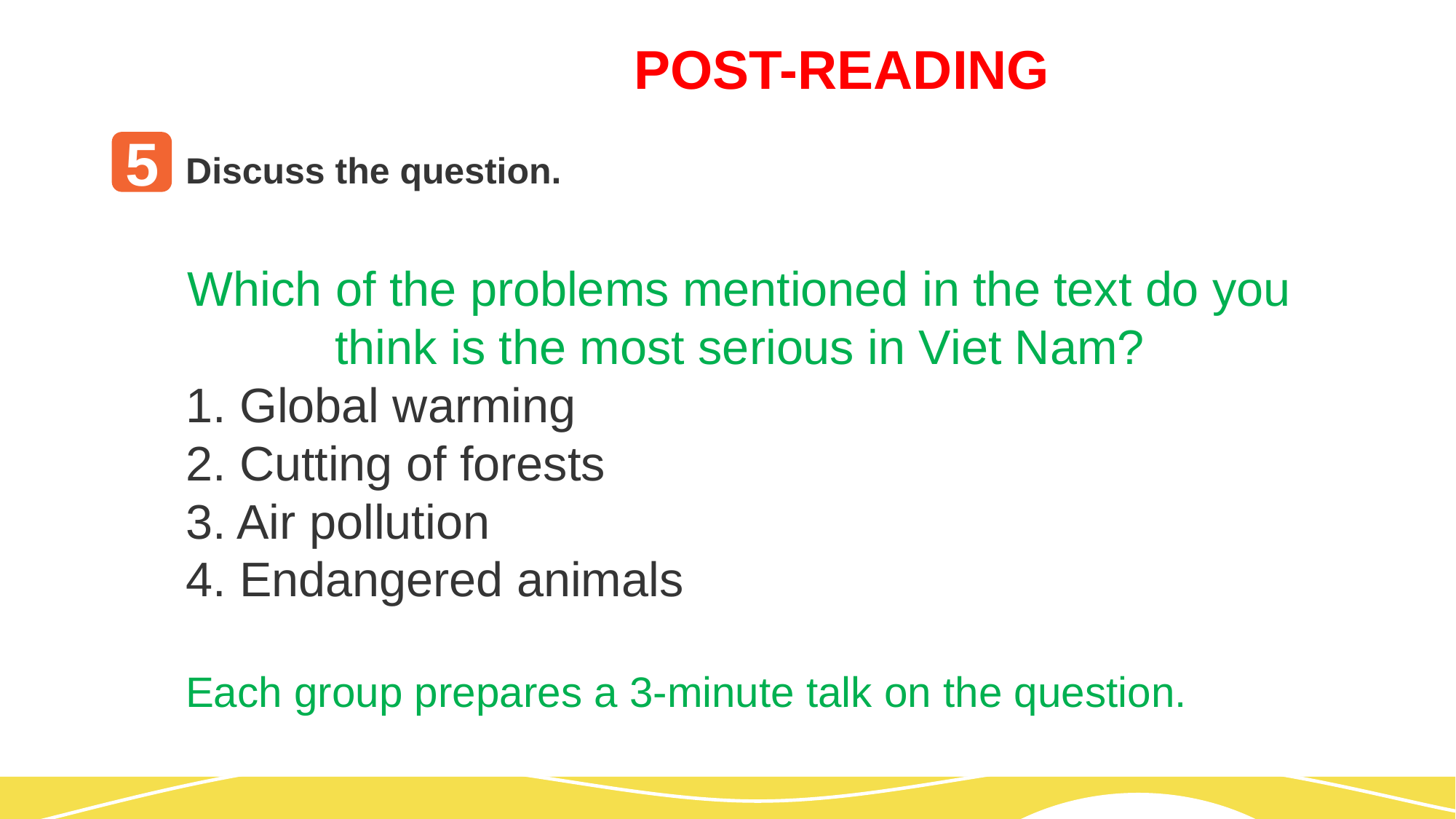

POST-READING
PRACTICE
POST-READING
5

Discuss the question.
Which of the problems mentioned in the text do you think is the most serious in Viet Nam?
1. Global warming
2. Cutting of forests
3. Air pollution
4. Endangered animals

Each group prepares a 3-minute talk on the question.